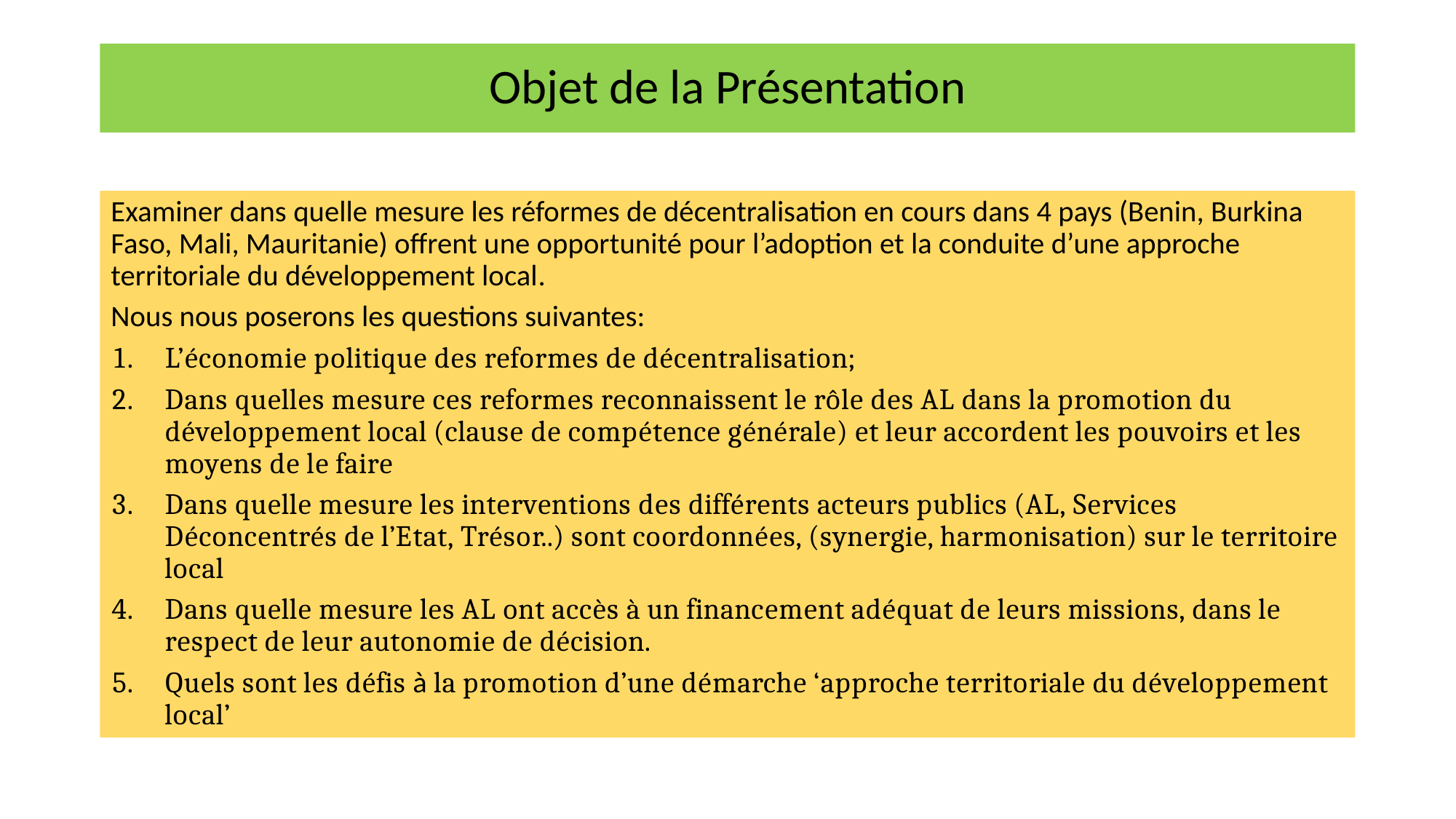

# Objet de la Présentation
Examiner dans quelle mesure les réformes de décentralisation en cours dans 4 pays (Benin, Burkina Faso, Mali, Mauritanie) offrent une opportunité pour l’adoption et la conduite d’une approche territoriale du développement local.
Nous nous poserons les questions suivantes:
L’économie politique des reformes de décentralisation;
Dans quelles mesure ces reformes reconnaissent le rôle des AL dans la promotion du développement local (clause de compétence générale) et leur accordent les pouvoirs et les moyens de le faire
Dans quelle mesure les interventions des différents acteurs publics (AL, Services Déconcentrés de l’Etat, Trésor..) sont coordonnées, (synergie, harmonisation) sur le territoire local
Dans quelle mesure les AL ont accès à un financement adéquat de leurs missions, dans le respect de leur autonomie de décision.
Quels sont les défis à la promotion d’une démarche ‘approche territoriale du développement local’